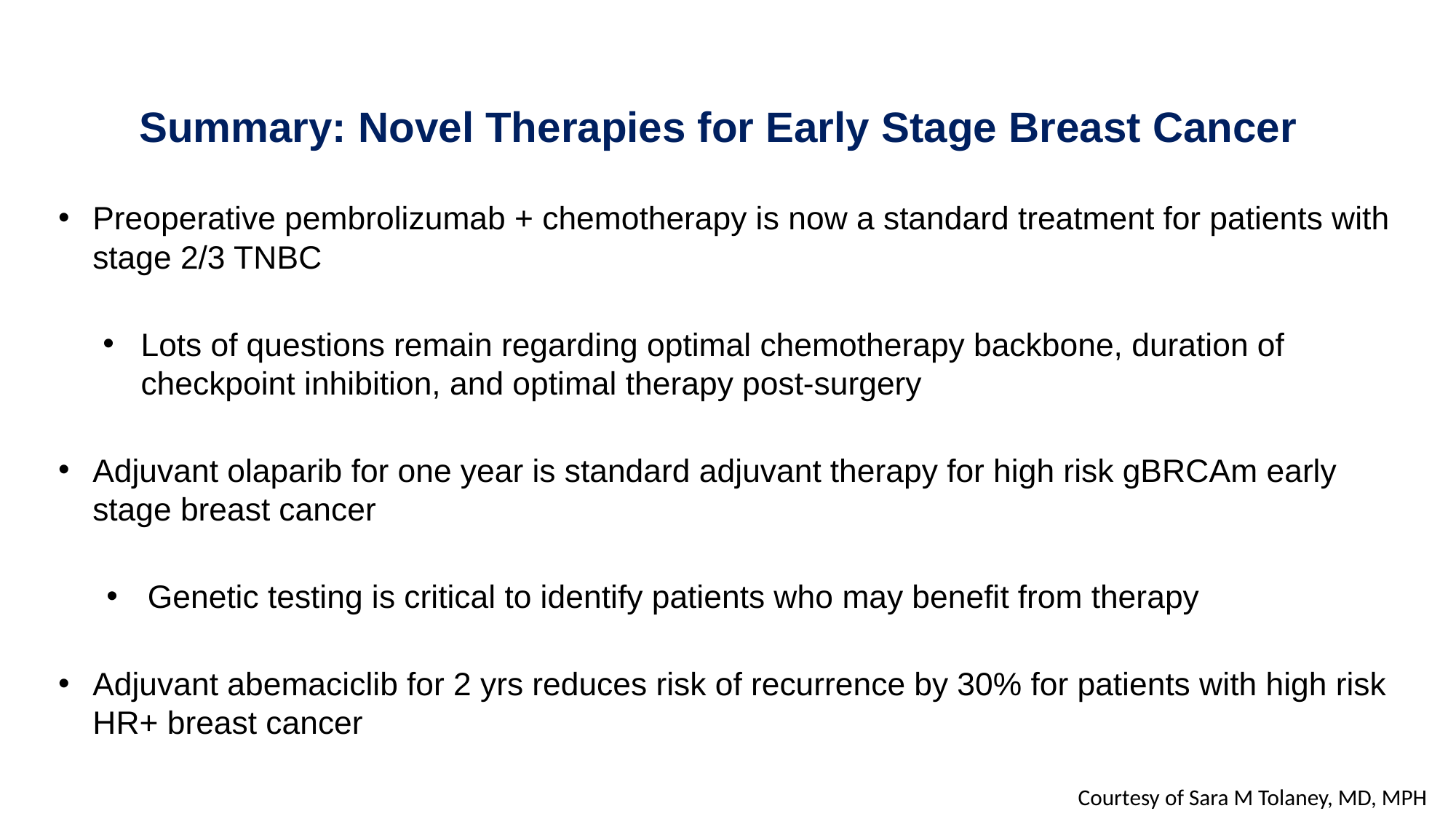

Summary: Novel Therapies for Early Stage Breast Cancer
Preoperative pembrolizumab + chemotherapy is now a standard treatment for patients with stage 2/3 TNBC
Lots of questions remain regarding optimal chemotherapy backbone, duration of checkpoint inhibition, and optimal therapy post-surgery
Adjuvant olaparib for one year is standard adjuvant therapy for high risk gBRCAm early stage breast cancer
Genetic testing is critical to identify patients who may benefit from therapy
Adjuvant abemaciclib for 2 yrs reduces risk of recurrence by 30% for patients with high risk HR+ breast cancer

Courtesy of Sara M Tolaney, MD, MPH